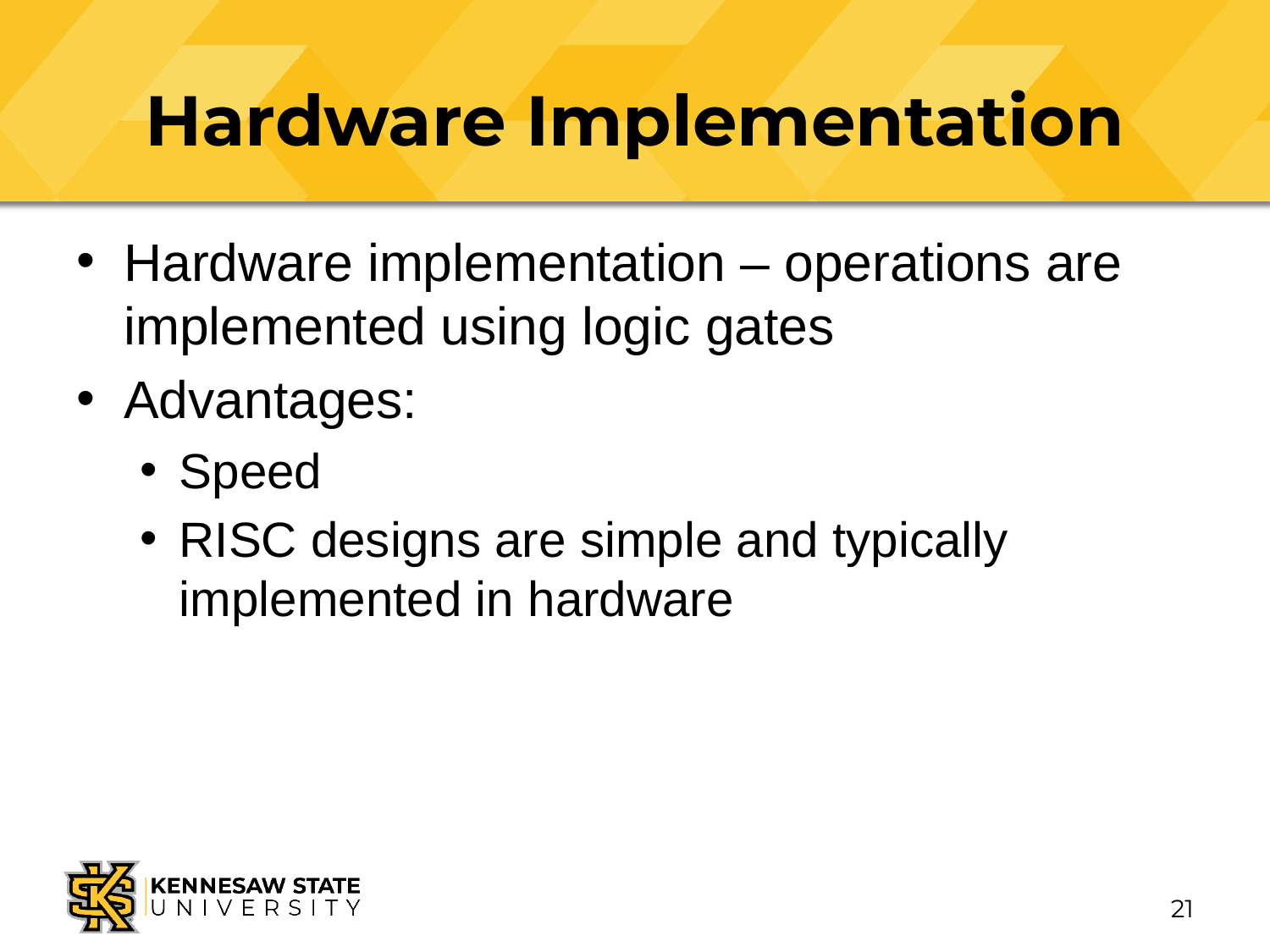

# Hardware Implementation
Hardware implementation – operations are implemented using logic gates
Advantages:
Speed
RISC designs are simple and typically implemented in hardware
21